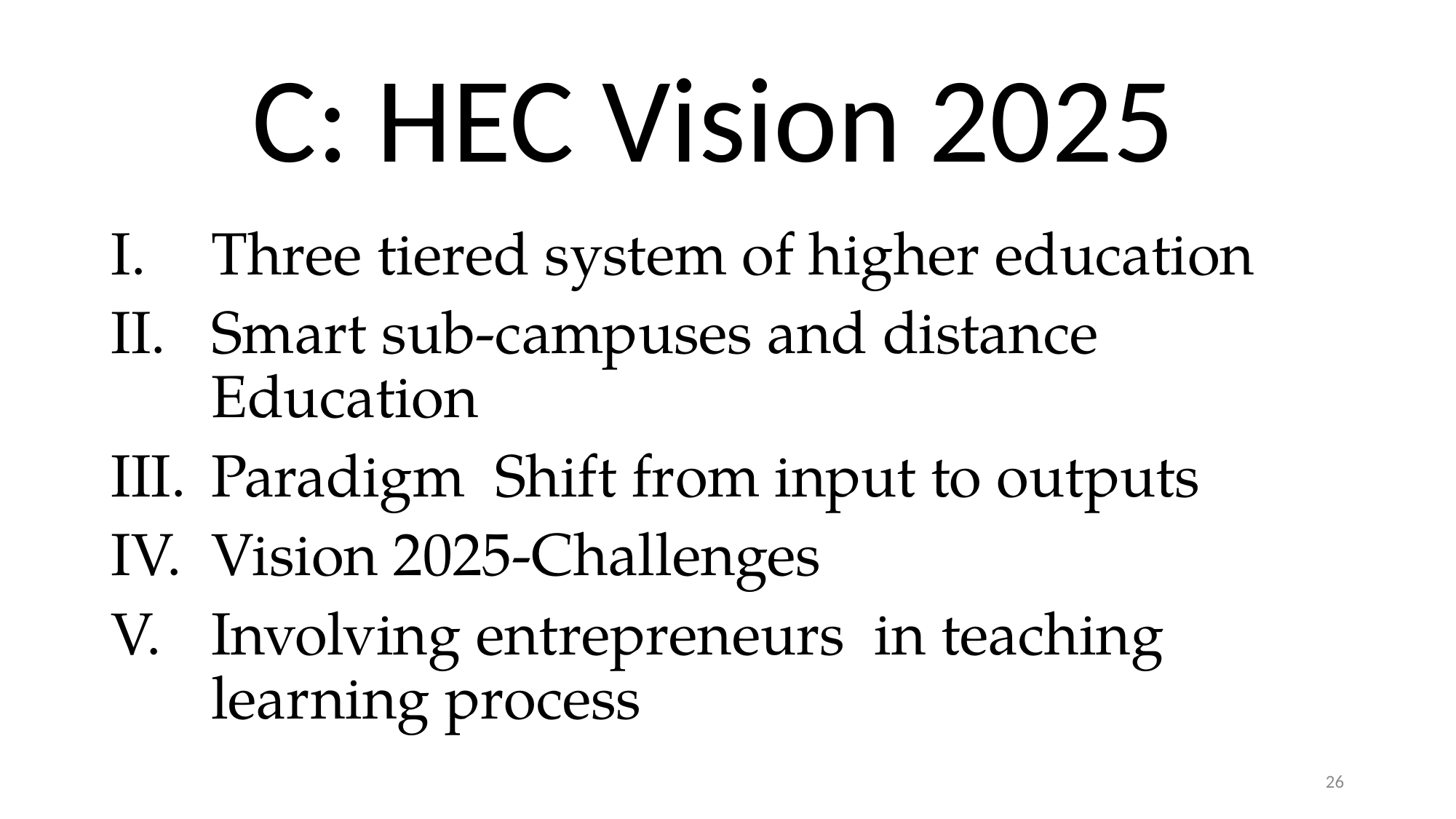

# C: HEC Vision 2025
Three tiered system of higher education
Smart sub-campuses and distance Education
Paradigm  Shift from input to outputs
Vision 2025-Challenges
Involving entrepreneurs  in teaching learning process

26